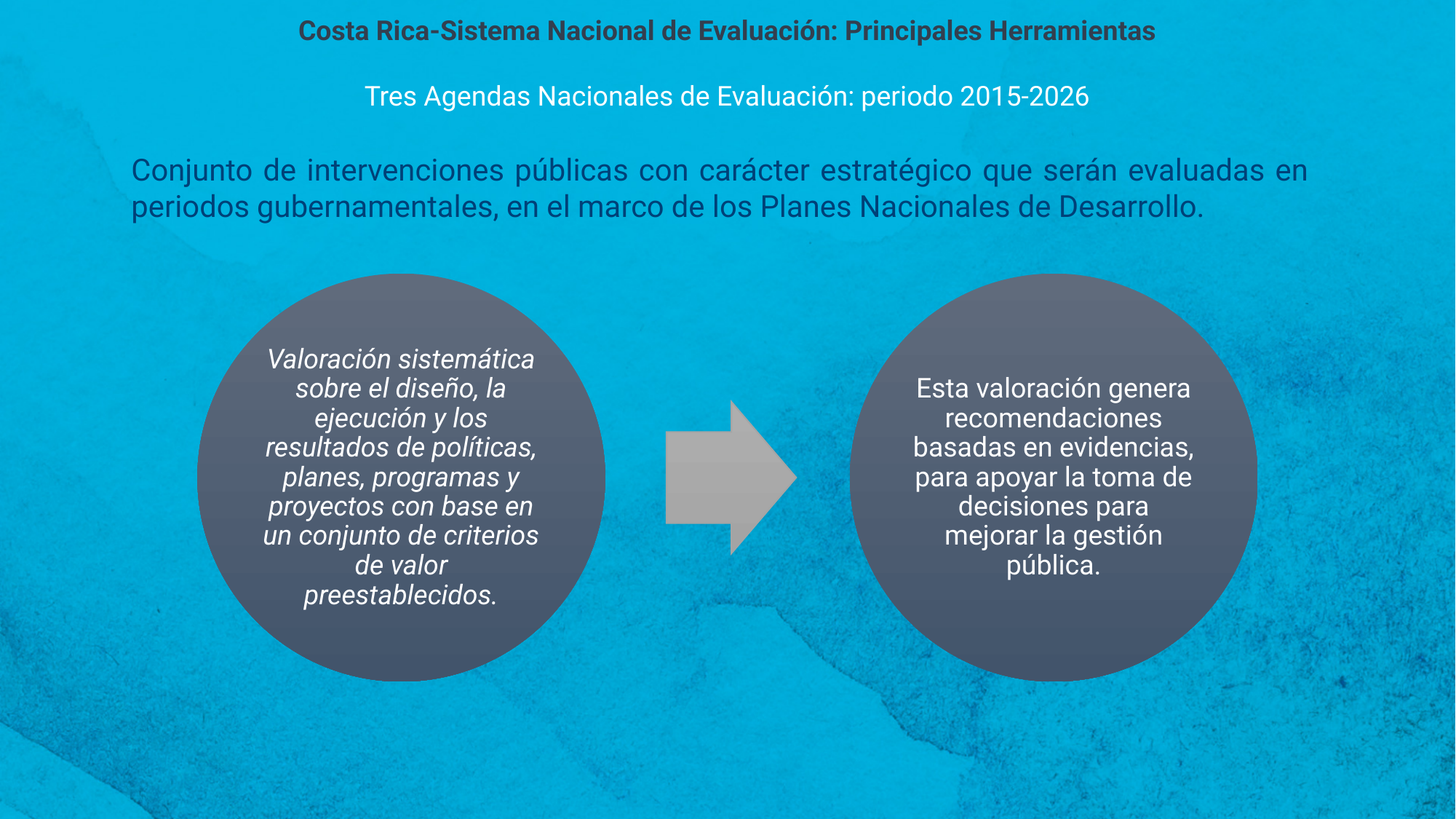

Costa Rica-Sistema Nacional de Evaluación: Principales Herramientas

Tres Agendas Nacionales de Evaluación: periodo 2015-2026

Conjunto de intervenciones públicas con carácter estratégico que serán evaluadas en   periodos gubernamentales, en el marco de los Planes Nacionales de Desarrollo.
Valoración sistemática sobre el diseño, la ejecución y los resultados de políticas, planes, programas y proyectos con base en un conjunto de criterios de valor preestablecidos.

Esta valoración genera recomendaciones basadas en evidencias, para apoyar la toma de decisiones para mejorar la gestión pública.